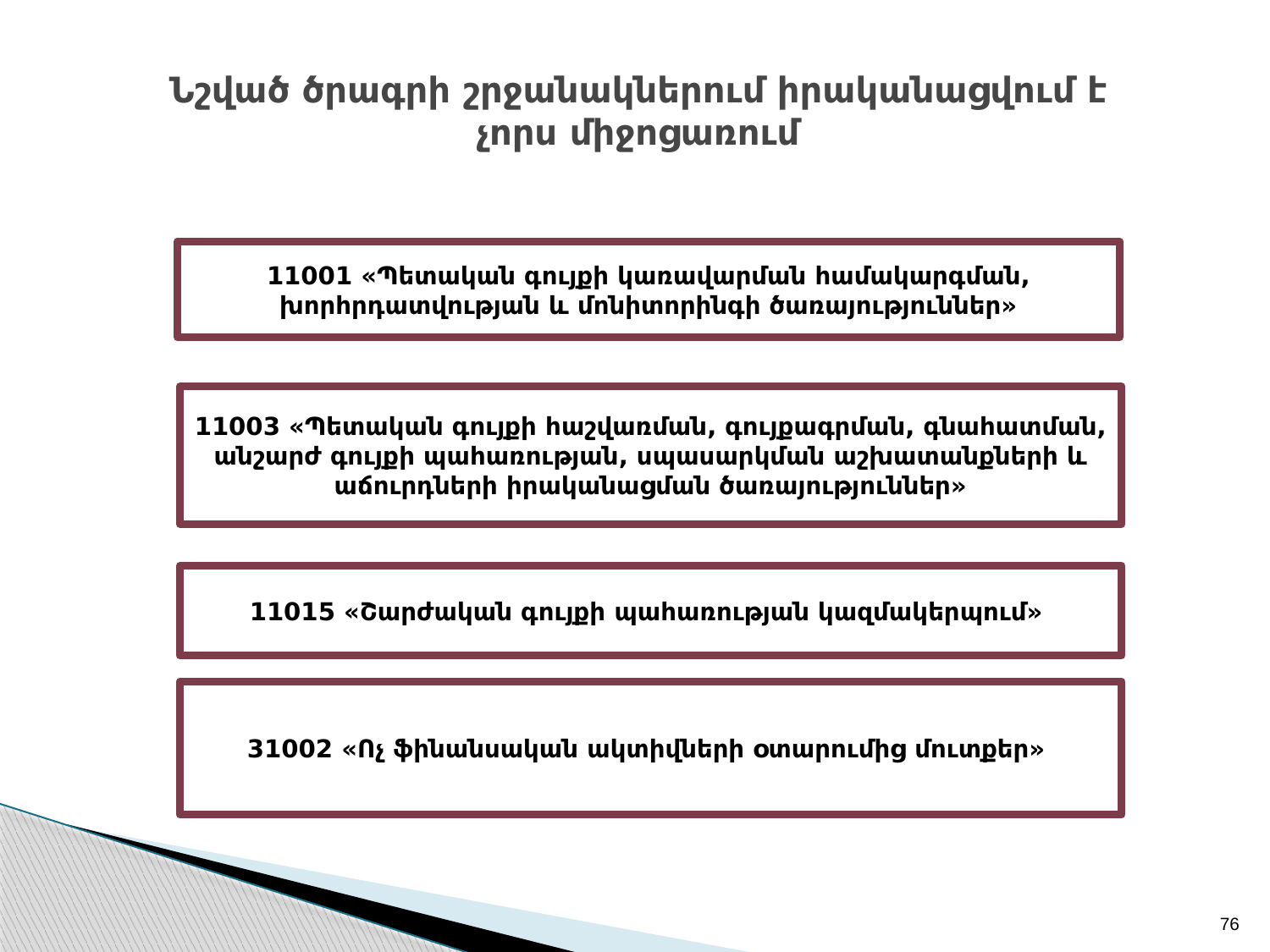

# Նշված ծրագրի շրջանակներում իրականացվում է չորս միջոցառում

11001 «Պետական գույքի կառավարման համակարգման, խորհրդատվության և մոնիտորինգի ծառայություններ»
11003 «Պետական գույքի հաշվառման, գույքագրման, գնահատման, անշարժ գույքի պահառության, սպասարկման աշխատանքների և աճուրդների իրականացման ծառայություններ»
11015 «Շարժական գույքի պահառության կազմակերպում»
31002 «Ոչ ֆինանսական ակտիվների օտարումից մուտքեր»
76